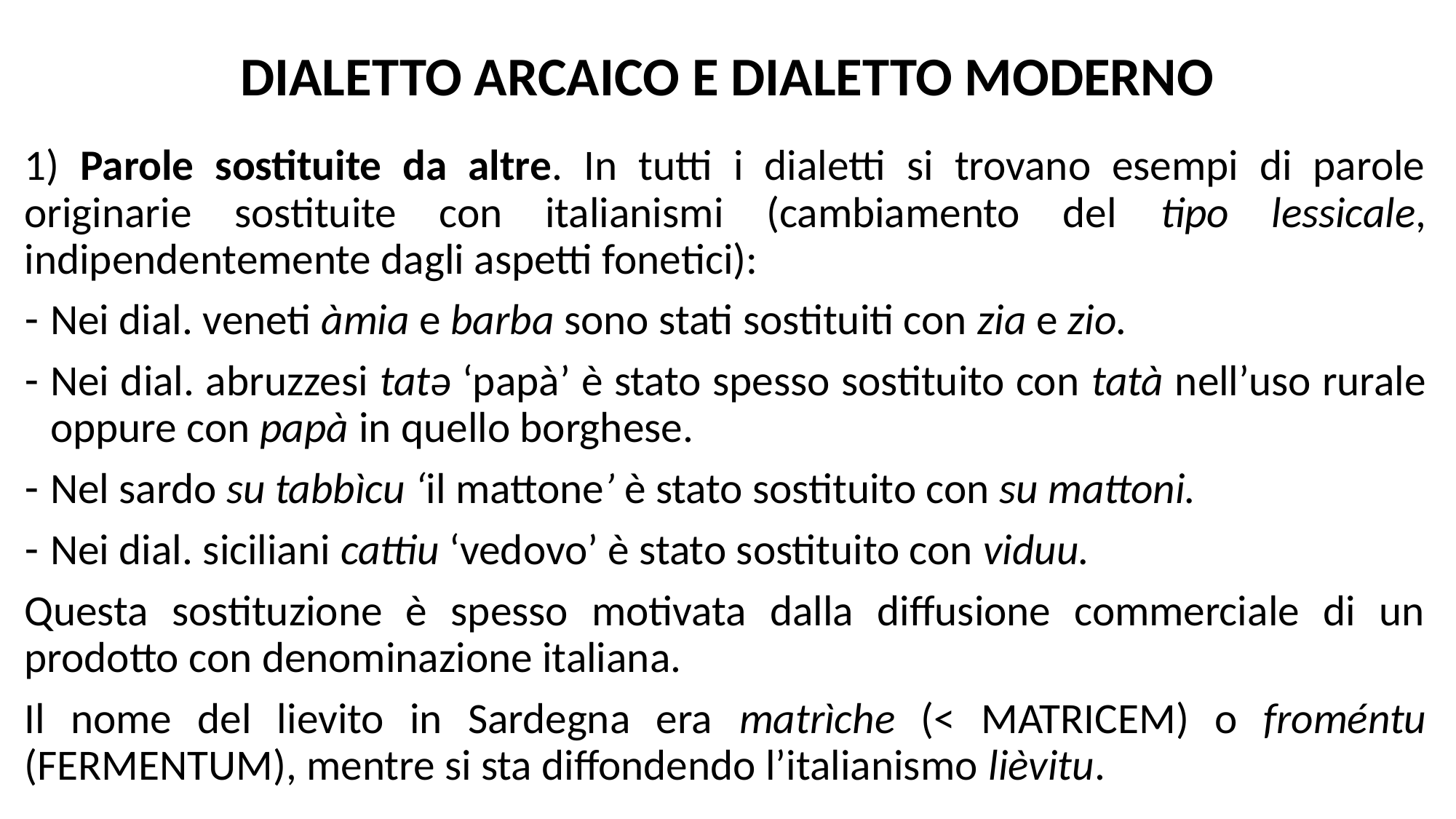

# DIALETTO ARCAICO E DIALETTO MODERNO
1) Parole sostituite da altre. In tutti i dialetti si trovano esempi di parole originarie sostituite con italianismi (cambiamento del tipo lessicale, indipendentemente dagli aspetti fonetici):
Nei dial. veneti àmia e barba sono stati sostituiti con zia e zio.
Nei dial. abruzzesi tatə ‘papà’ è stato spesso sostituito con tatà nell’uso rurale oppure con papà in quello borghese.
Nel sardo su tabbìcu ‘il mattone’ è stato sostituito con su mattoni.
Nei dial. siciliani cattiu ‘vedovo’ è stato sostituito con viduu.
Questa sostituzione è spesso motivata dalla diffusione commerciale di un prodotto con denominazione italiana.
Il nome del lievito in Sardegna era matrìche (< MATRICEM) o froméntu (FERMENTUM), mentre si sta diffondendo l’italianismo lièvitu.